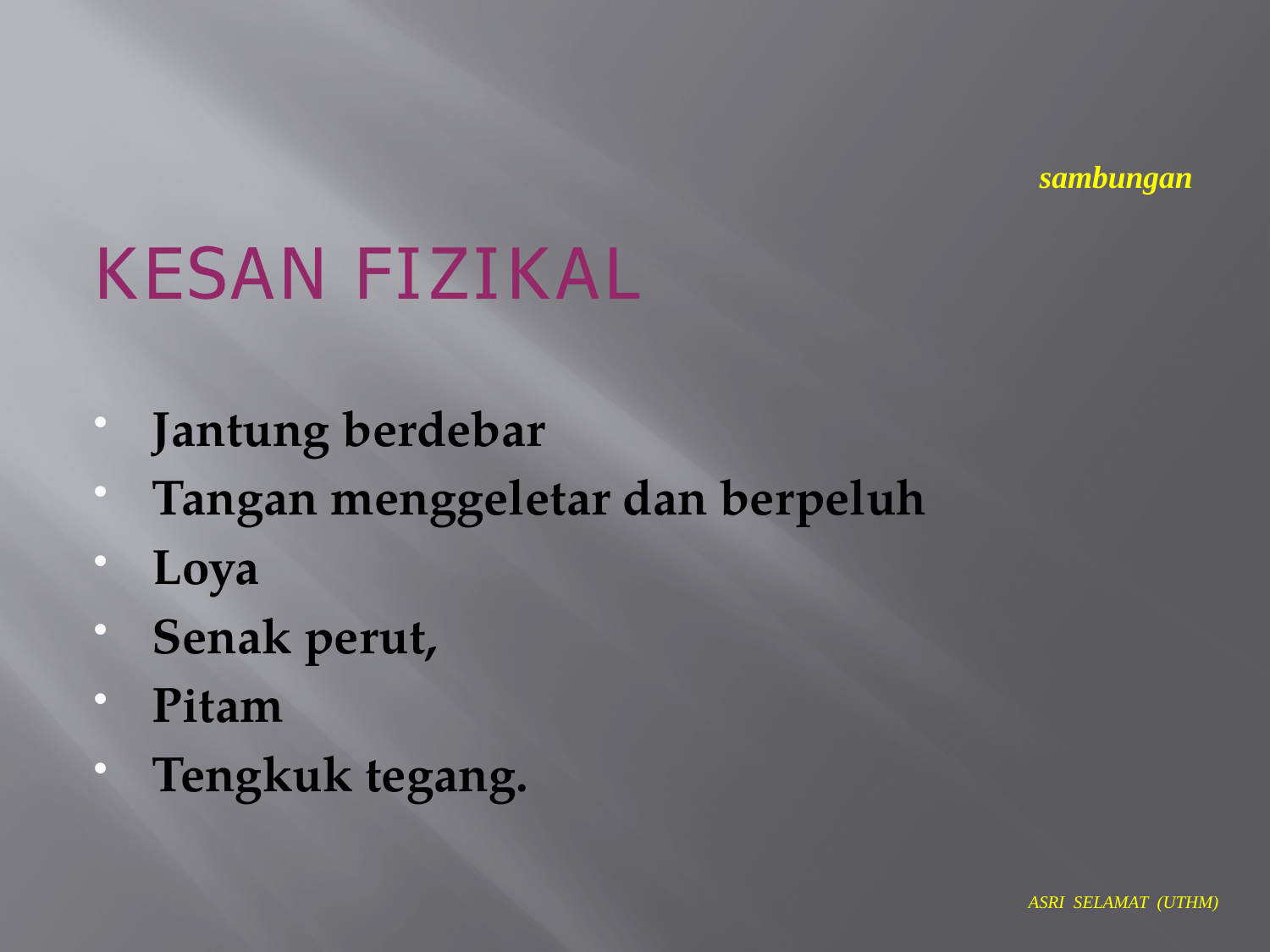

sambungan
KESAN FIZIKAL

Jantung berdebar
Tangan menggeletar dan berpeluh
Loya
Senak perut,
Pitam
Tengkuk tegang.
ASRI  SELAMAT  (UTHM)